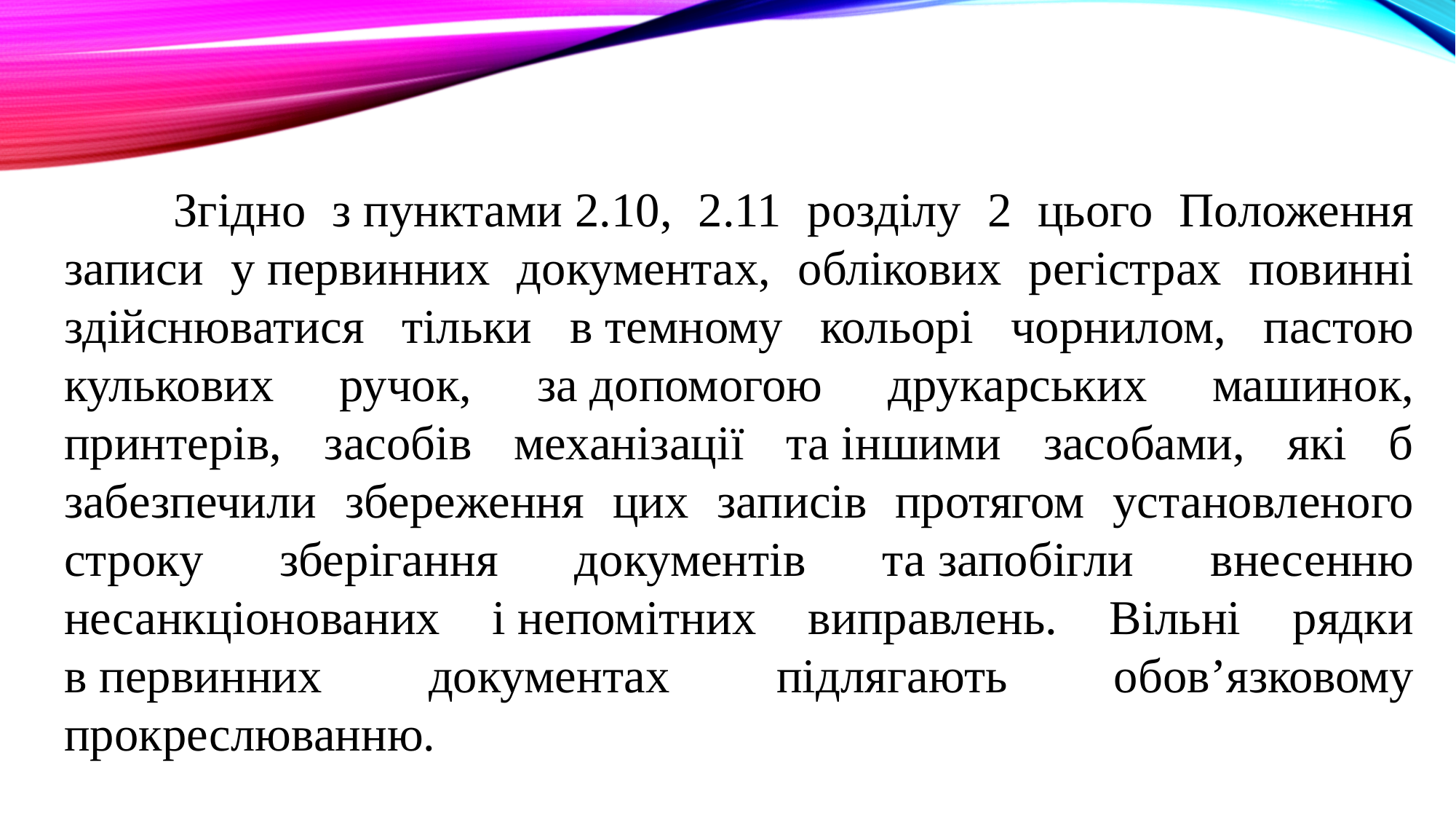

Згідно з пунктами 2.10, 2.11 розділу 2 цього Положення записи у первинних документах, облікових регістрах повинні здійснюватися тільки в темному кольорі чорнилом, пастою кулькових ручок, за допомогою друкарських машинок, принтерів, засобів механізації та іншими засобами, які б забезпечили збереження цих записів протягом установленого строку зберігання документів та запобігли внесенню несанкціонованих і непомітних виправлень. Вільні рядки в первинних документах підлягають обов’язковому прокреслюванню.